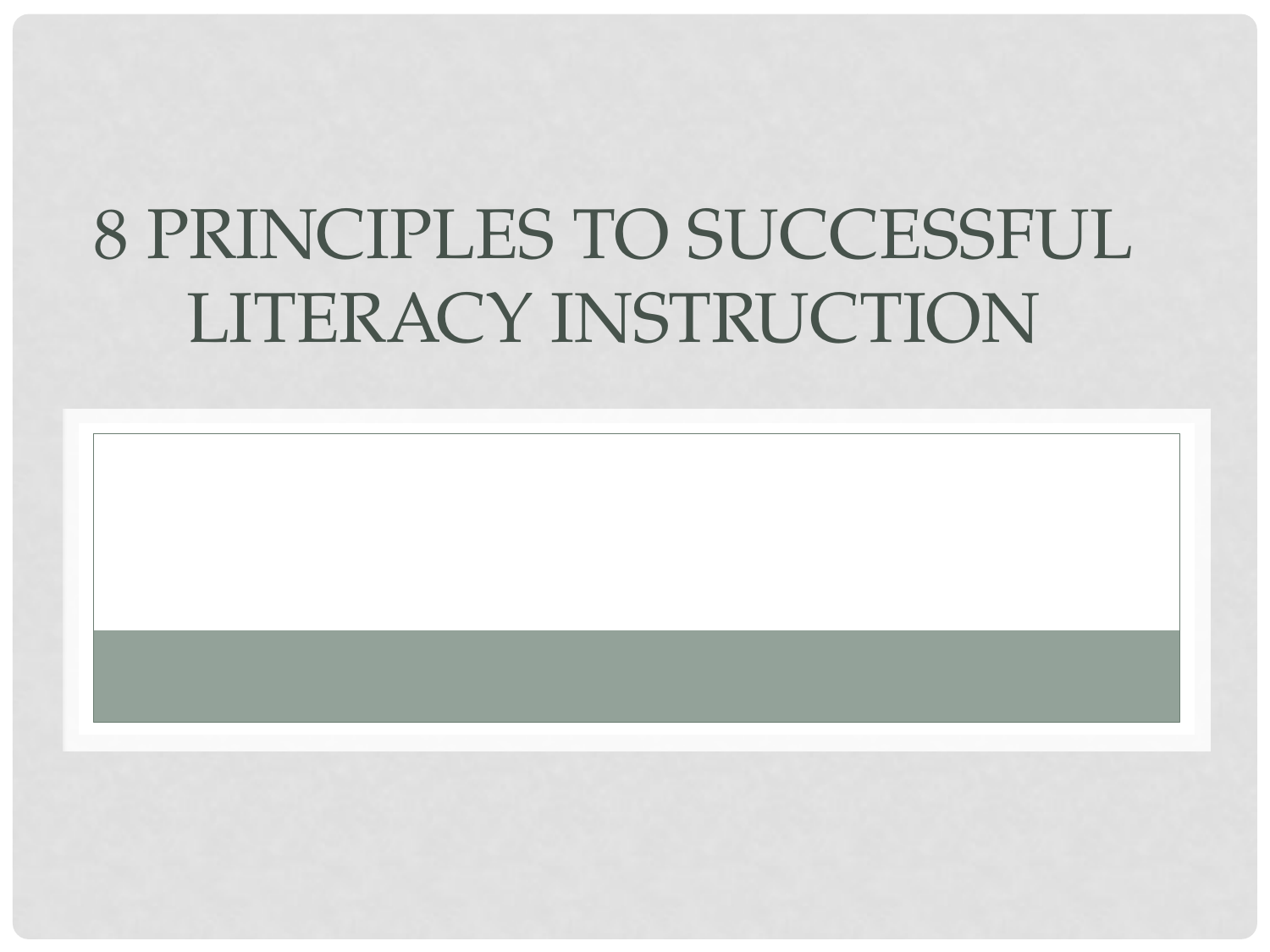

# 8 Principles to Successful Literacy Instruction